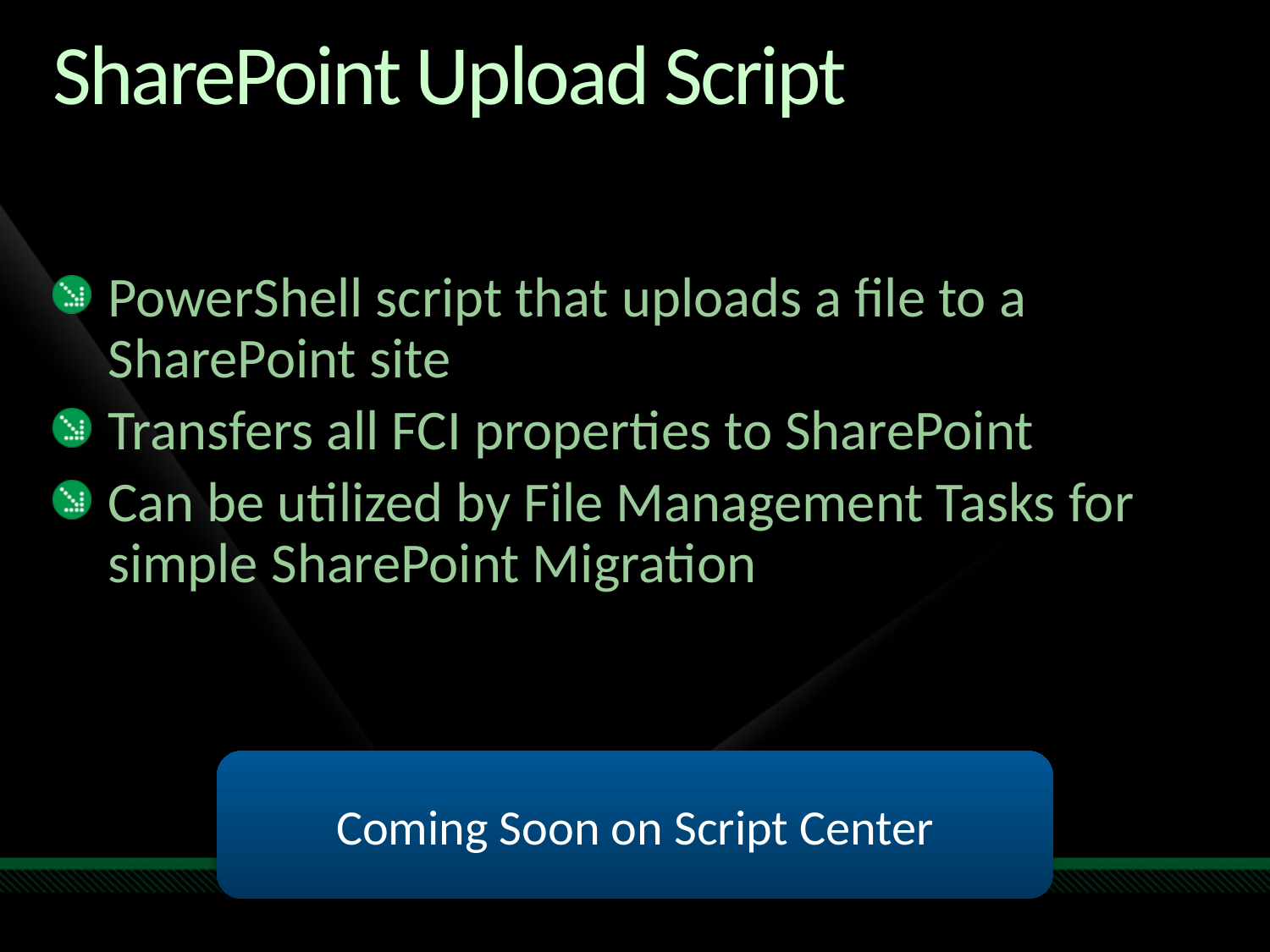

# SharePoint Upload Script
PowerShell script that uploads a file to a SharePoint site
Transfers all FCI properties to SharePoint
Can be utilized by File Management Tasks for simple SharePoint Migration
Coming Soon on Script Center